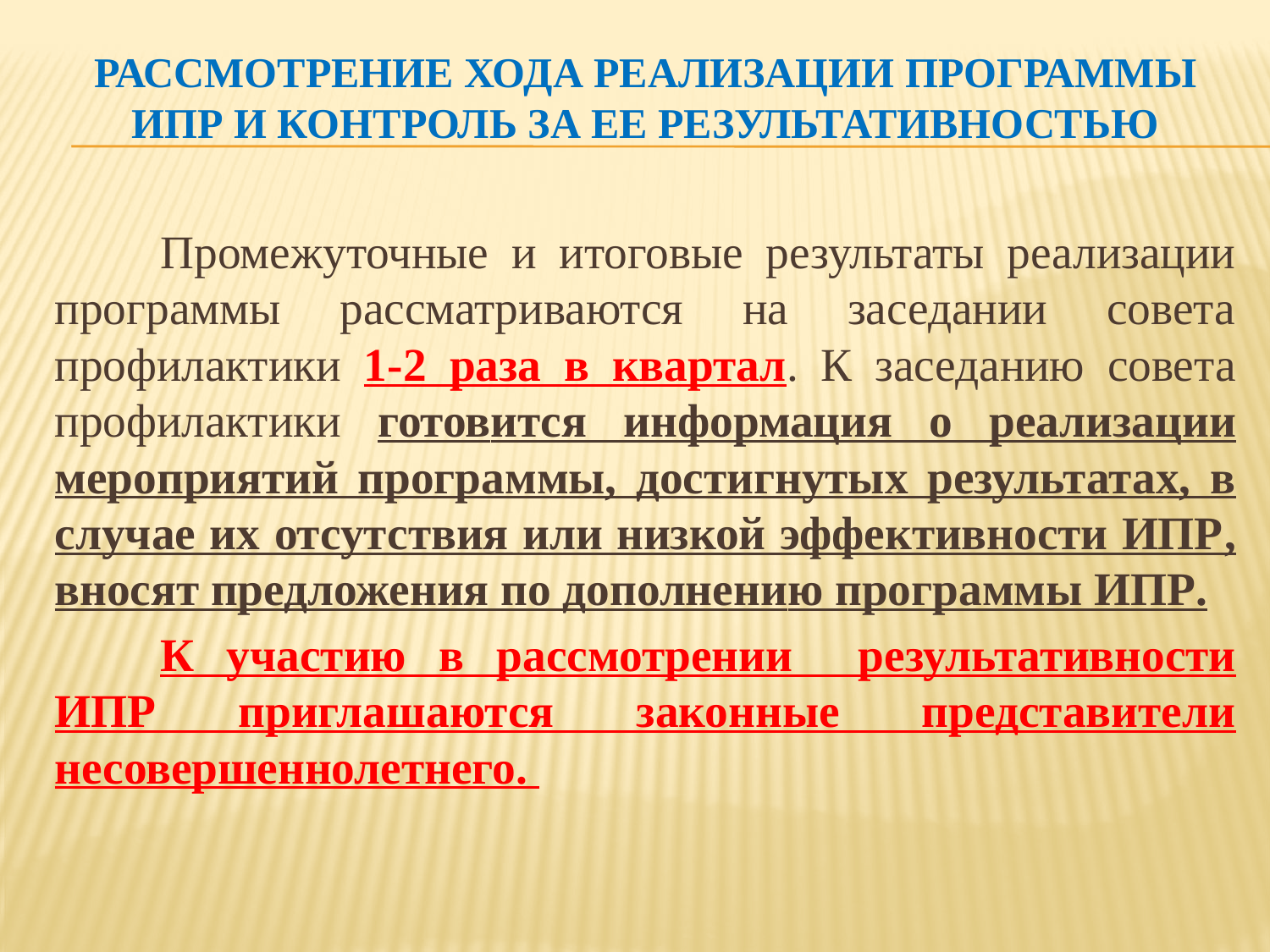

# Рассмотрение хода реализации программы ипр и контроль за ее результативностью
	Промежуточные и итоговые результаты реализации программы рассматриваются на заседании совета профилактики 1-2 раза в квартал. К заседанию совета профилактики готовится информация о реализации мероприятий программы, достигнутых результатах, в случае их отсутствия или низкой эффективности ИПР, вносят предложения по дополнению программы ИПР.
	К участию в рассмотрении  результативности ИПР приглашаются законные представители несовершеннолетнего.